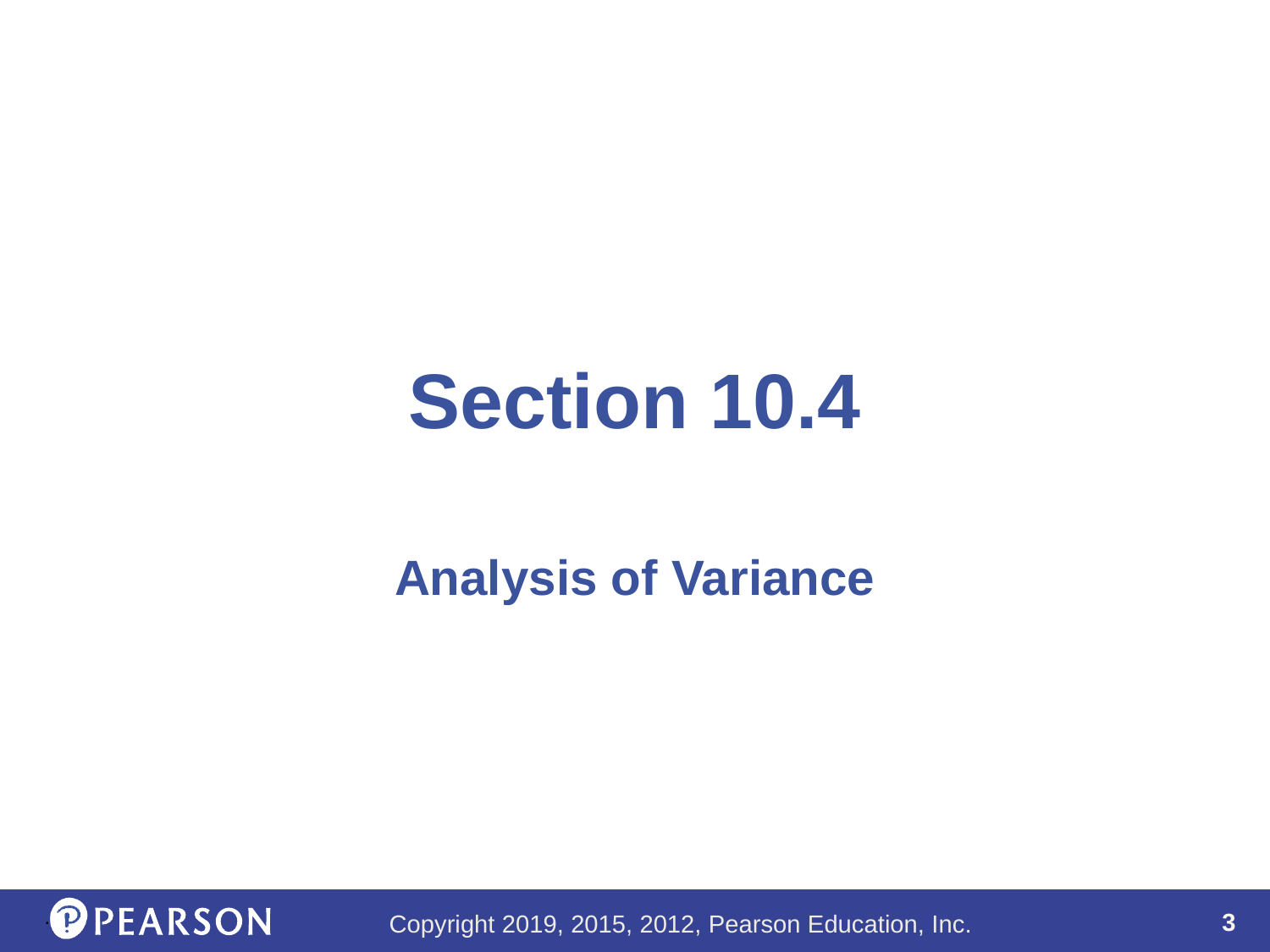

# Section 10.4
Analysis of Variance
.